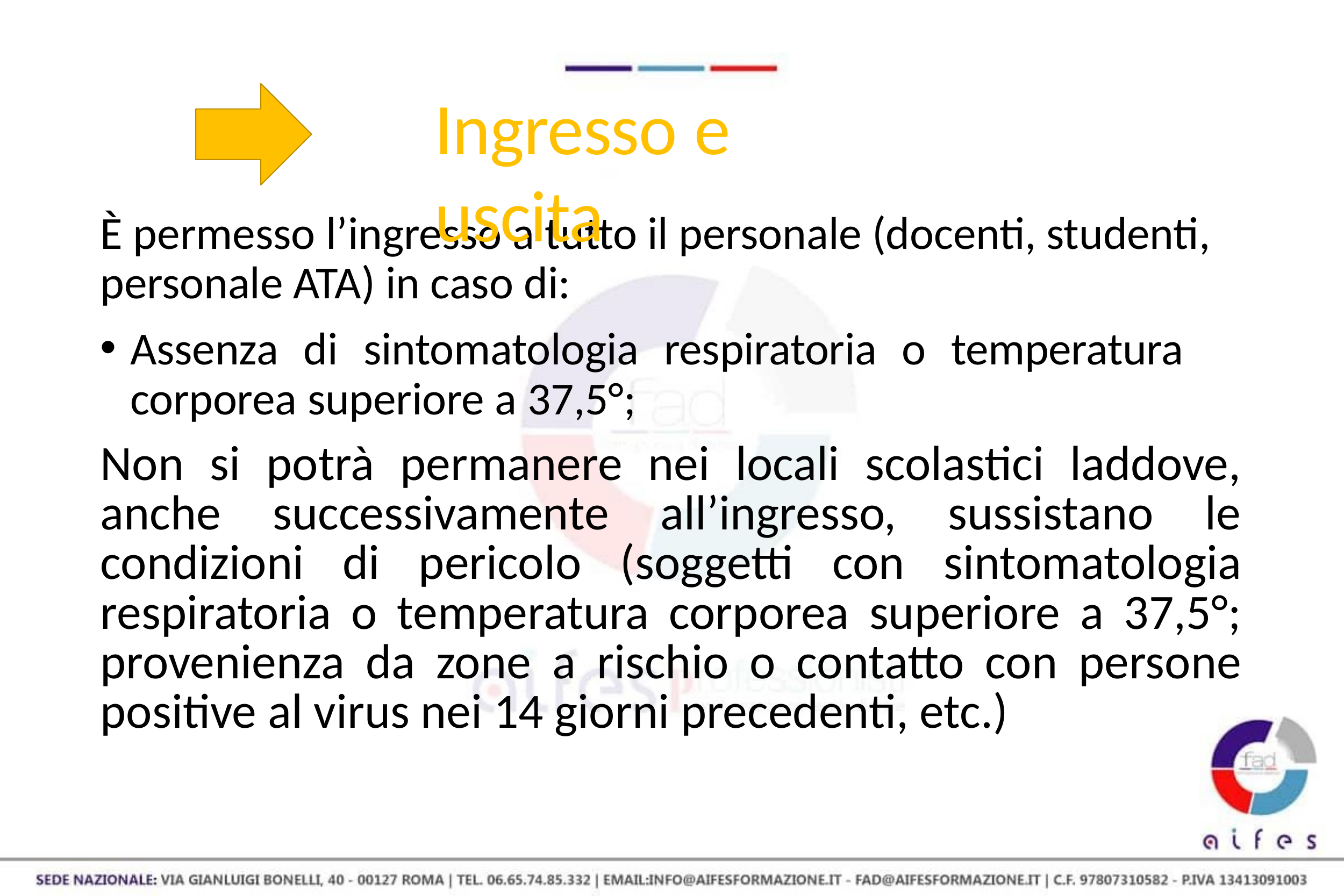

# Ingresso e uscita

È permesso l’ingresso a tutto il personale (docenti, studenti, personale ATA) in caso di:
Assenza di sintomatologia respiratoria o temperatura  corporea superiore a 37,5°;
Non si potrà permanere nei locali scolastici laddove, anche successivamente all’ingresso, sussistano le condizioni di pericolo (soggetti con sintomatologia respiratoria o temperatura corporea superiore a 37,5°; provenienza da zone a rischio o contatto con persone positive al virus nei 14 giorni precedenti, etc.)